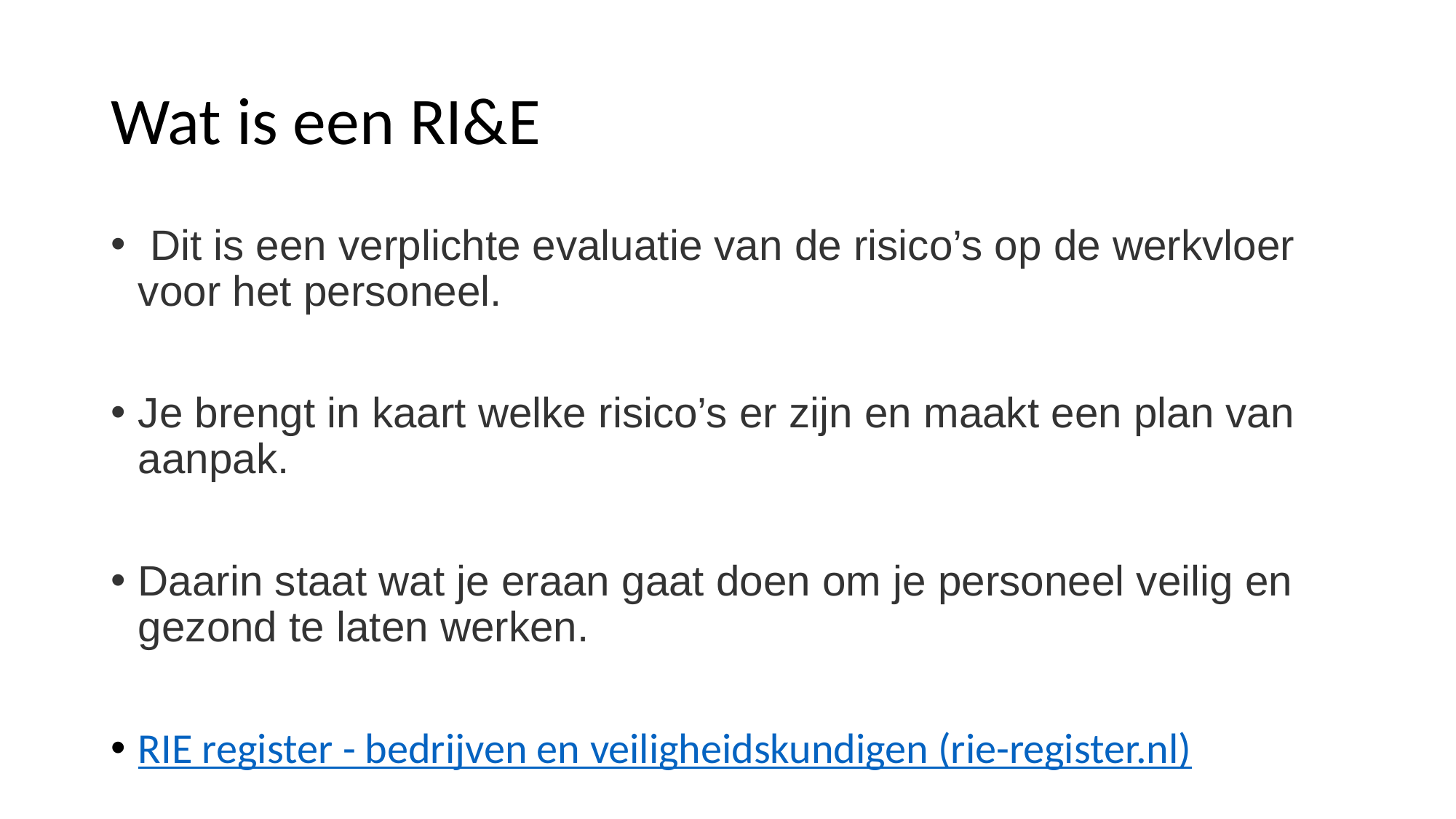

# Wat is een RI&E
 Dit is een verplichte evaluatie van de risico’s op de werkvloer voor het personeel.

Je brengt in kaart welke risico’s er zijn en maakt een plan van aanpak.

Daarin staat wat je eraan gaat doen om je personeel veilig en gezond te laten werken.

RIE register - bedrijven en veiligheidskundigen (rie-register.nl)